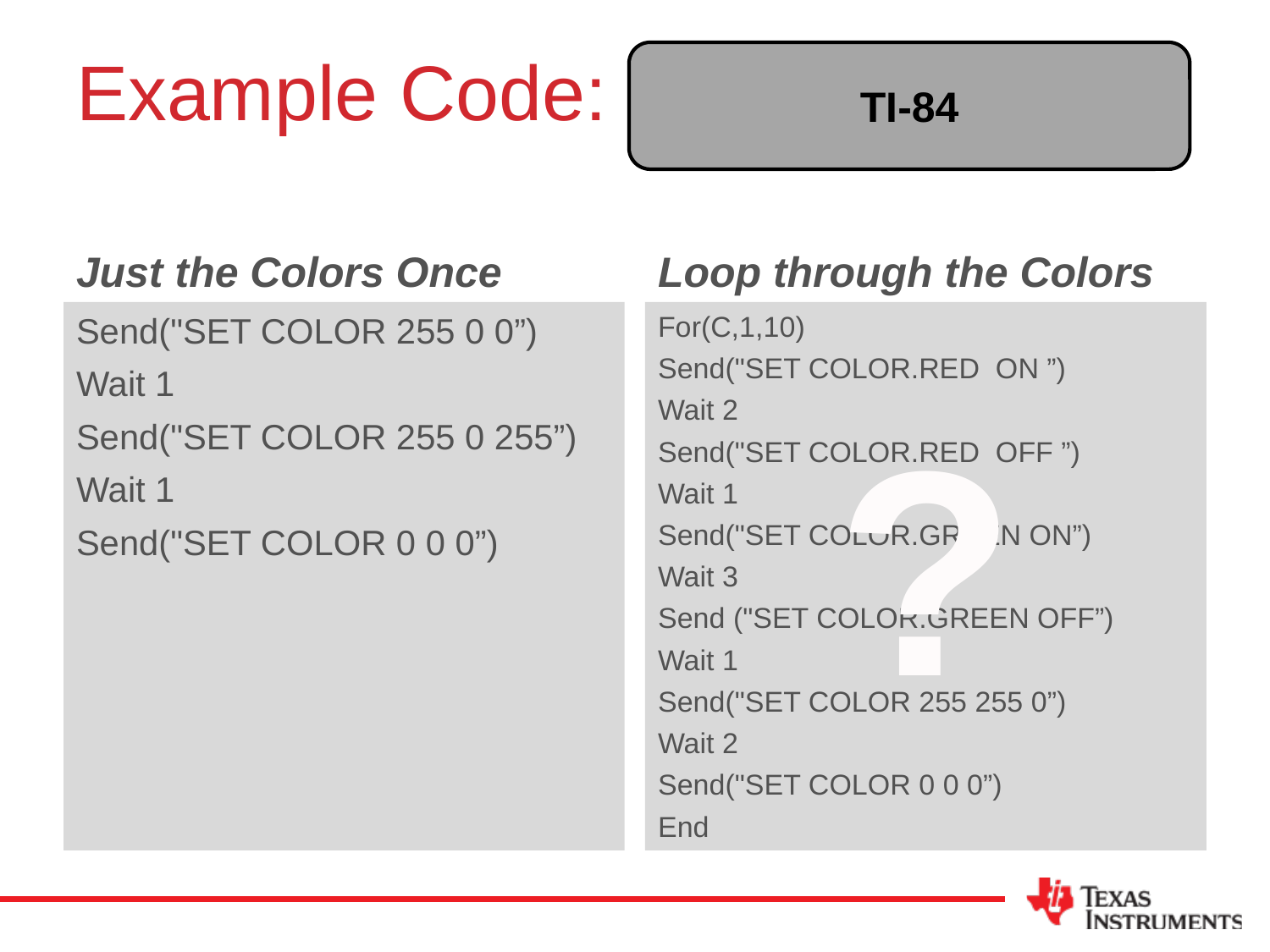

# Example Code:
TI-84
Just the Colors Once
Loop through the Colors
Send("SET COLOR 255 0 0”)
Wait 1
Send("SET COLOR 255 0 255”)
Wait 1
Send("SET COLOR 0 0 0”)

For(C,1,10)
Send("SET COLOR.RED  ON ”)
Wait 2
Send("SET COLOR.RED  OFF ”)
Wait 1
Send("SET COLOR.GREEN ON”)
Wait 3
Send ("SET COLOR.GREEN OFF”)
Wait 1
Send("SET COLOR 255 255 0”)
Wait 2
Send("SET COLOR 0 0 0”)
End

?